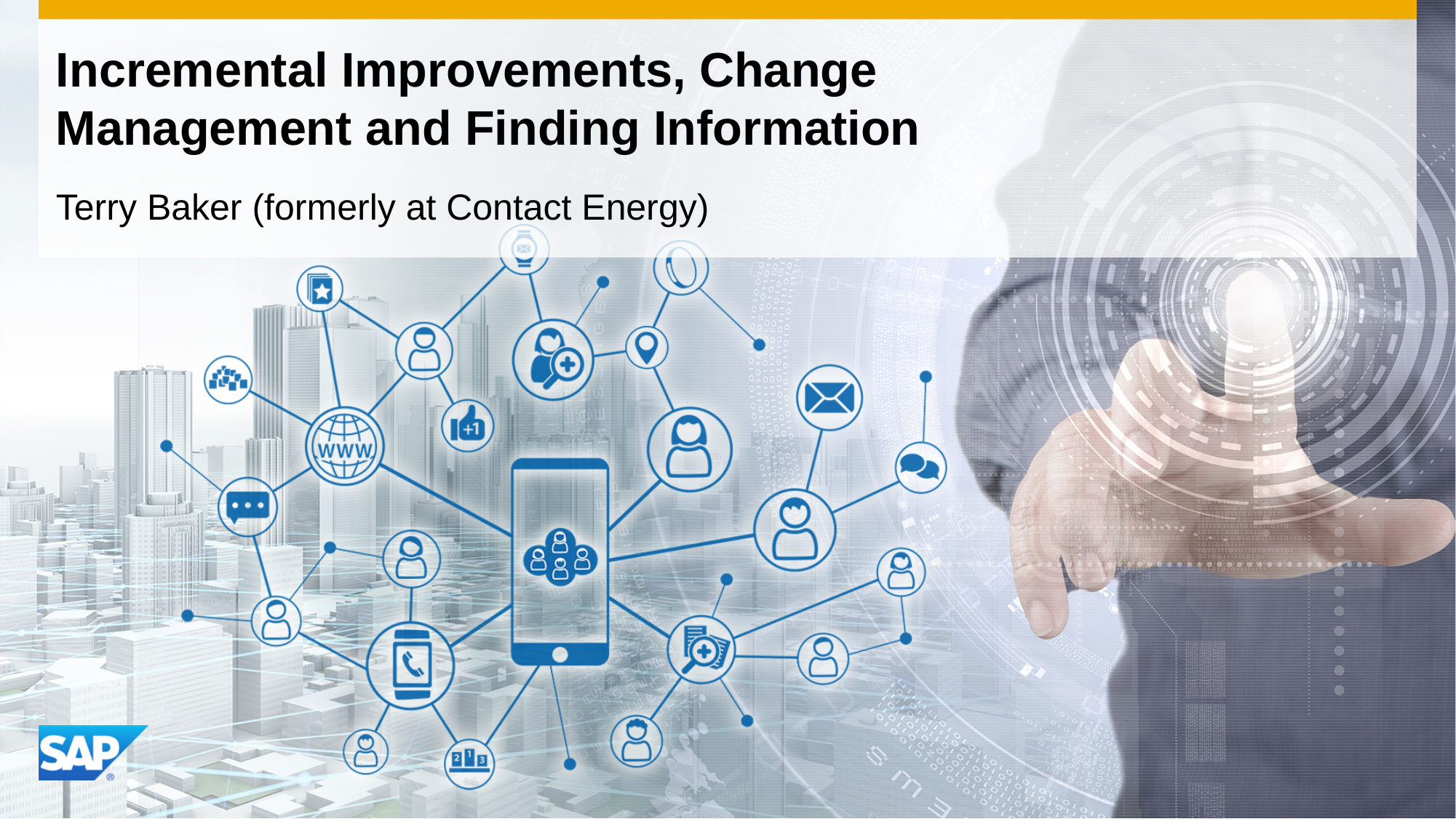

# Incremental Improvements, Change Management and Finding Information
Terry Baker (formerly at Contact Energy)